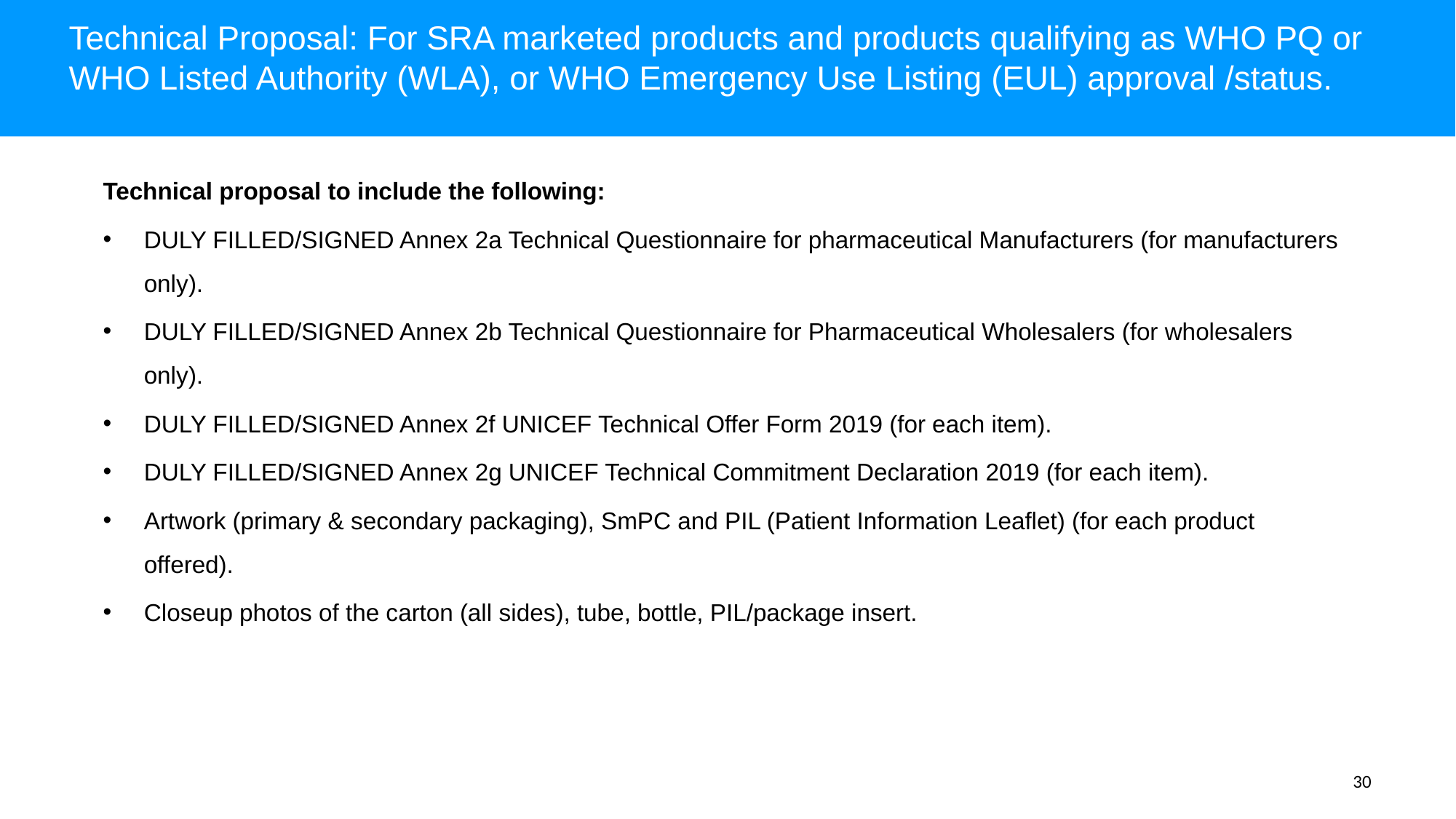

# Technical Proposal: For SRA marketed products and products qualifying as WHO PQ or WHO Listed Authority (WLA), or WHO Emergency Use Listing (EUL) approval /status.
Technical proposal to include the following:
DULY FILLED/SIGNED Annex 2a Technical Questionnaire for pharmaceutical Manufacturers (for manufacturers only).
DULY FILLED/SIGNED Annex 2b Technical Questionnaire for Pharmaceutical Wholesalers (for wholesalers only).
DULY FILLED/SIGNED Annex 2f UNICEF Technical Offer Form 2019 (for each item).
DULY FILLED/SIGNED Annex 2g UNICEF Technical Commitment Declaration 2019 (for each item).
Artwork (primary & secondary packaging), SmPC and PIL (Patient Information Leaflet) (for each product offered).
Closeup photos of the carton (all sides), tube, bottle, PIL/package insert.

30